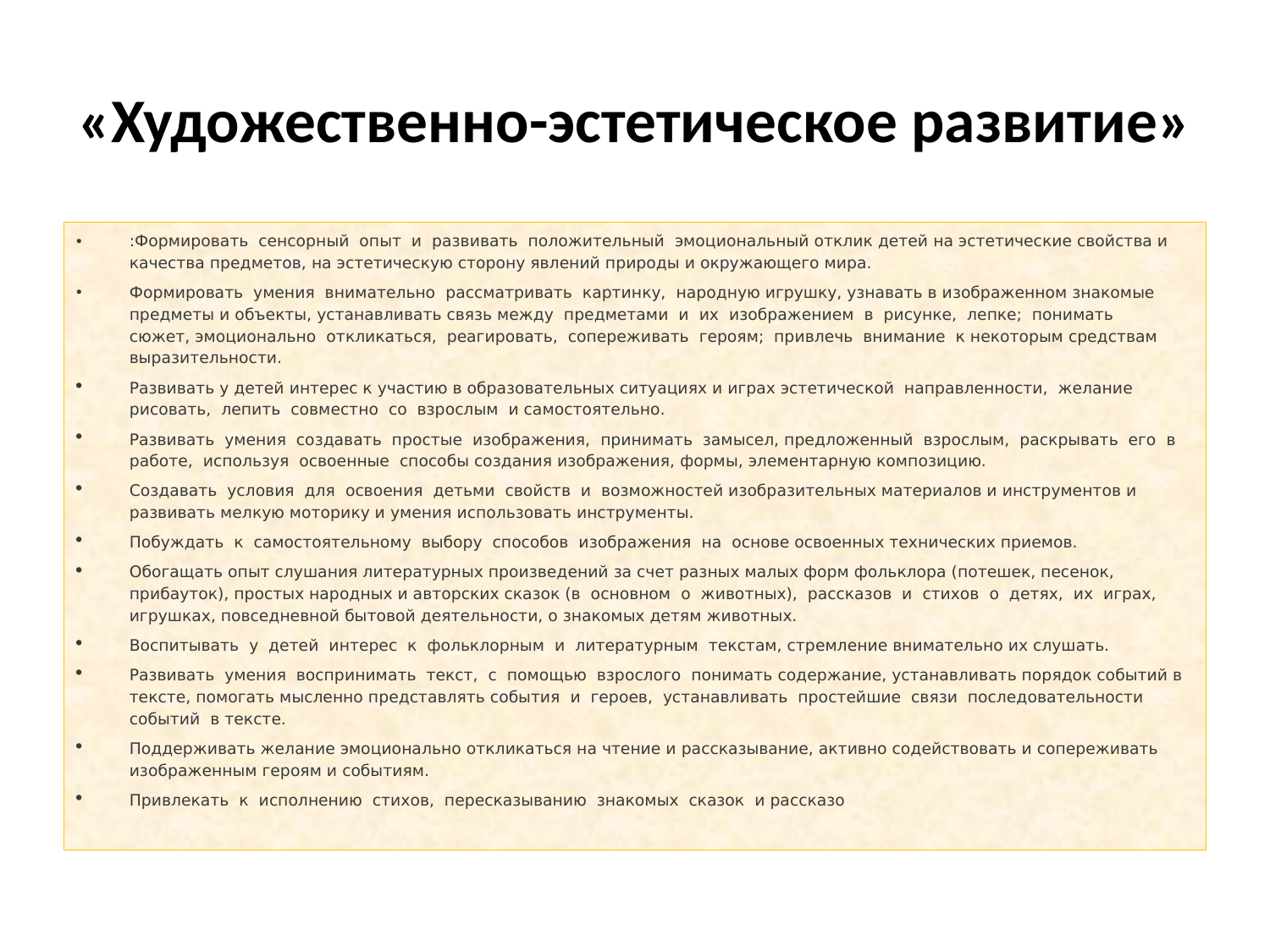

# «Художественно-эстетическое развитие»
:Формировать  сенсорный  опыт  и  развивать  положительный  эмоциональный отклик детей на эстетические свойства и качества предметов, на эстетическую сторону явлений природы и окружающего мира.
Формировать  умения  внимательно  рассматривать  картинку,  народную игрушку, узнавать в изображенном знакомые предметы и объекты, устанавливать связь между  предметами  и  их  изображением  в  рисунке,  лепке;  понимать  сюжет, эмоционально  откликаться,  реагировать,  сопереживать  героям;  привлечь  внимание  к некоторым средствам выразительности.
Развивать у детей интерес к участию в образовательных ситуациях и играх эстетической  направленности,  желание рисовать,  лепить  совместно  со  взрослым  и самостоятельно.
Развивать  умения  создавать  простые  изображения,  принимать  замысел, предложенный  взрослым,  раскрывать  его  в  работе,  используя  освоенные  способы создания изображения, формы, элементарную композицию.
Создавать  условия  для  освоения  детьми  свойств  и  возможностей изобразительных материалов и инструментов и развивать мелкую моторику и умения использовать инструменты.
Побуждать  к  самостоятельному  выбору  способов  изображения  на  основе освоенных технических приемов.
Обогащать опыт слушания литературных произведений за счет разных малых форм фольклора (потешек, песенок, прибауток), простых народных и авторских сказок (в  основном  о  животных),  рассказов  и  стихов  о  детях,  их  играх,  игрушках, повседневной бытовой деятельности, о знакомых детям животных.
Воспитывать  у  детей  интерес  к  фольклорным  и  литературным  текстам, стремление внимательно их слушать.
Развивать  умения  воспринимать  текст,  с  помощью  взрослого  понимать содержание, устанавливать порядок событий в тексте, помогать мысленно представлять события  и  героев,  устанавливать  простейшие  связи  последовательности  событий  в тексте.
Поддерживать желание эмоционально откликаться на чтение и рассказывание, активно содействовать и сопереживать изображенным героям и событиям.
Привлекать  к  исполнению  стихов,  пересказыванию  знакомых  сказок  и рассказо